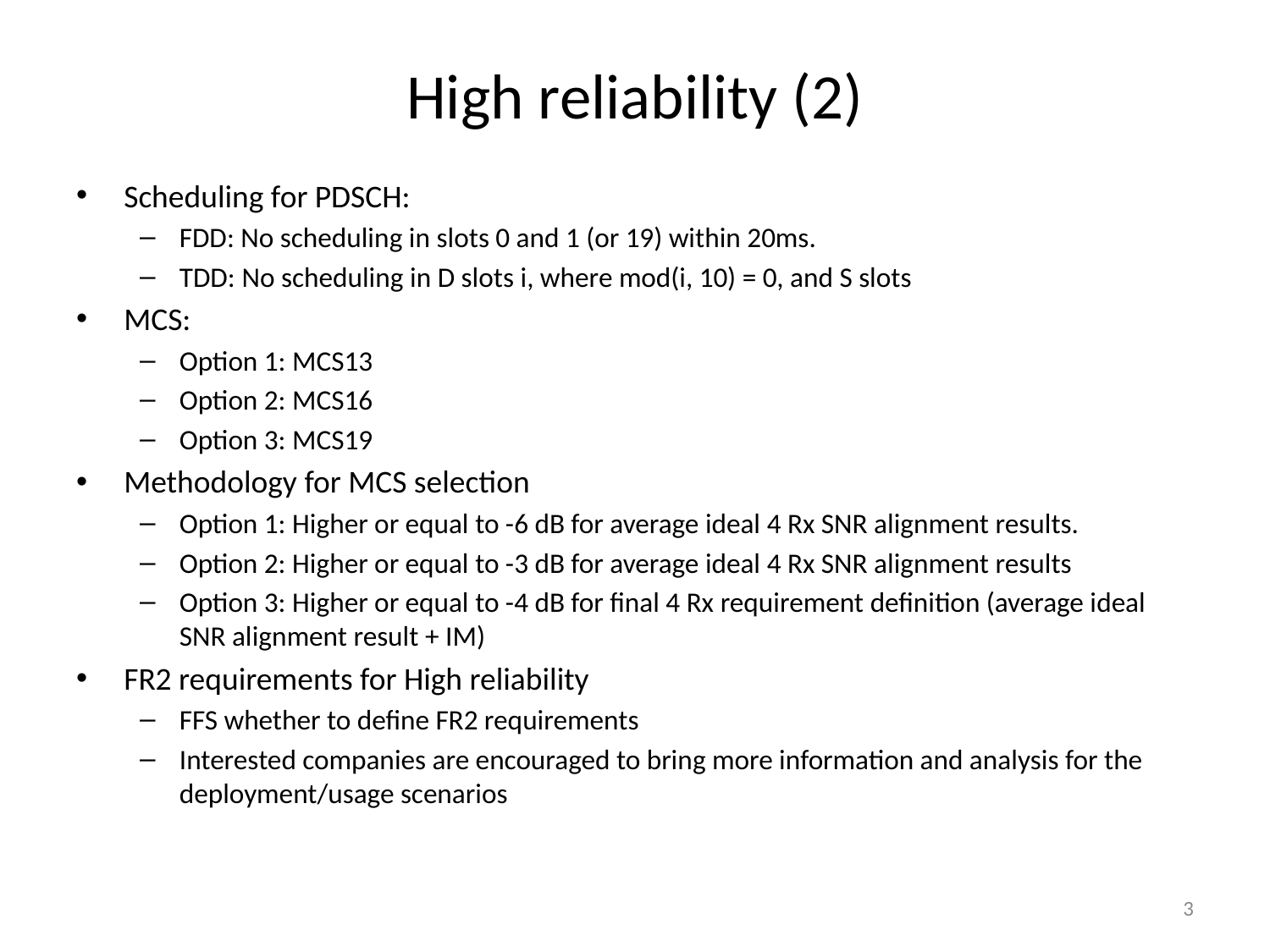

# High reliability (2)
Scheduling for PDSCH:
FDD: No scheduling in slots 0 and 1 (or 19) within 20ms.
TDD: No scheduling in D slots i, where mod(i, 10) = 0, and S slots
MCS:
Option 1: MCS13
Option 2: MCS16
Option 3: MCS19
Methodology for MCS selection
Option 1: Higher or equal to -6 dB for average ideal 4 Rx SNR alignment results.
Option 2: Higher or equal to -3 dB for average ideal 4 Rx SNR alignment results
Option 3: Higher or equal to -4 dB for final 4 Rx requirement definition (average ideal SNR alignment result + IM)
FR2 requirements for High reliability
FFS whether to define FR2 requirements
Interested companies are encouraged to bring more information and analysis for the deployment/usage scenarios

3